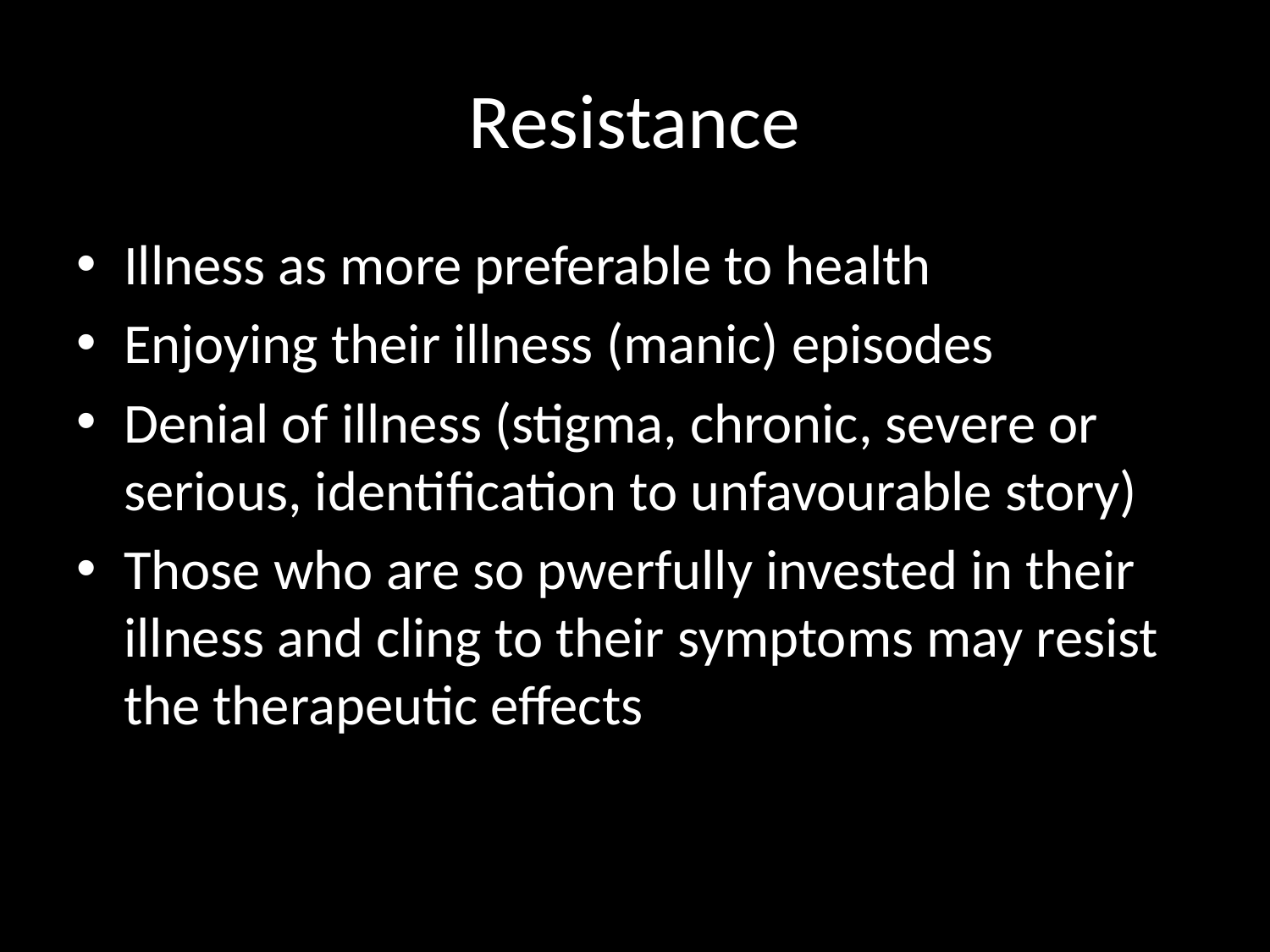

# Resistance
Illness as more preferable to health
Enjoying their illness (manic) episodes
Denial of illness (stigma, chronic, severe or serious, identification to unfavourable story)
Those who are so pwerfully invested in their illness and cling to their symptoms may resist the therapeutic effects